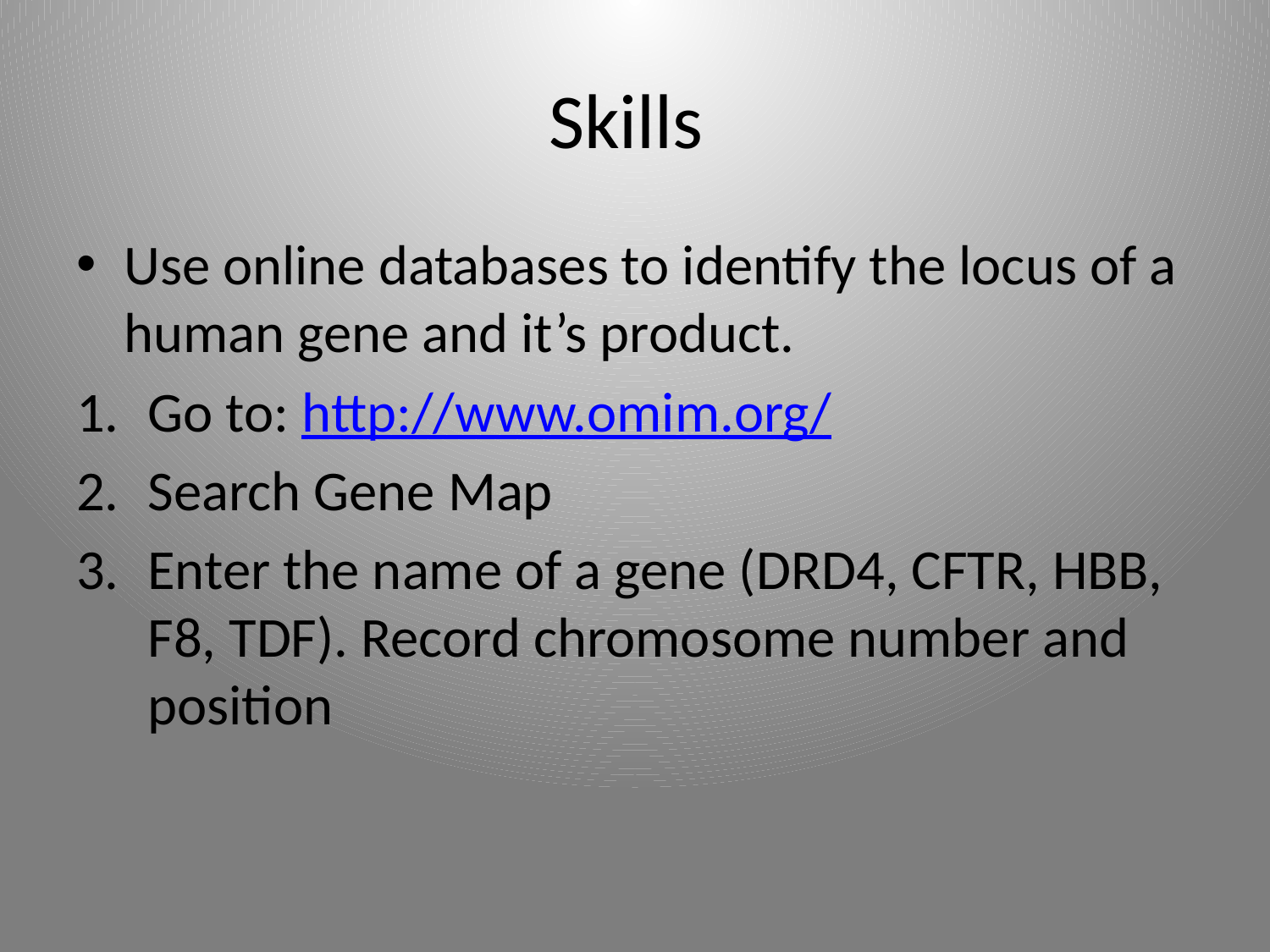

# Skills
Use online databases to identify the locus of a human gene and it’s product.
Go to: http://www.omim.org/
Search Gene Map
Enter the name of a gene (DRD4, CFTR, HBB, F8, TDF). Record chromosome number and position